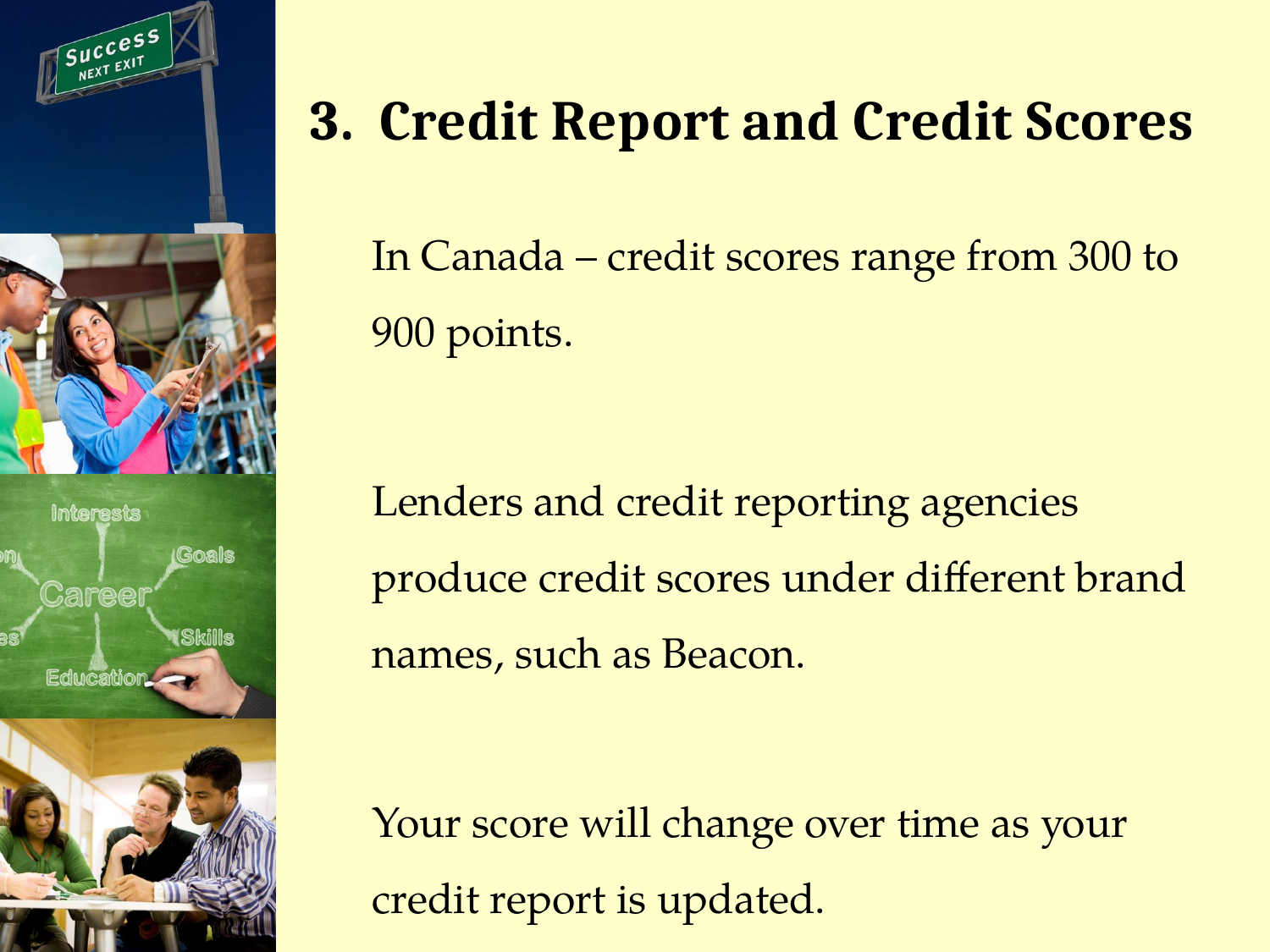

# 3.  Credit Report and Credit Scores
In Canada – credit scores range from 300 to 900 points.

Lenders and credit reporting agencies produce credit scores under different brand names, such as Beacon.

Your score will change over time as your credit report is updated.